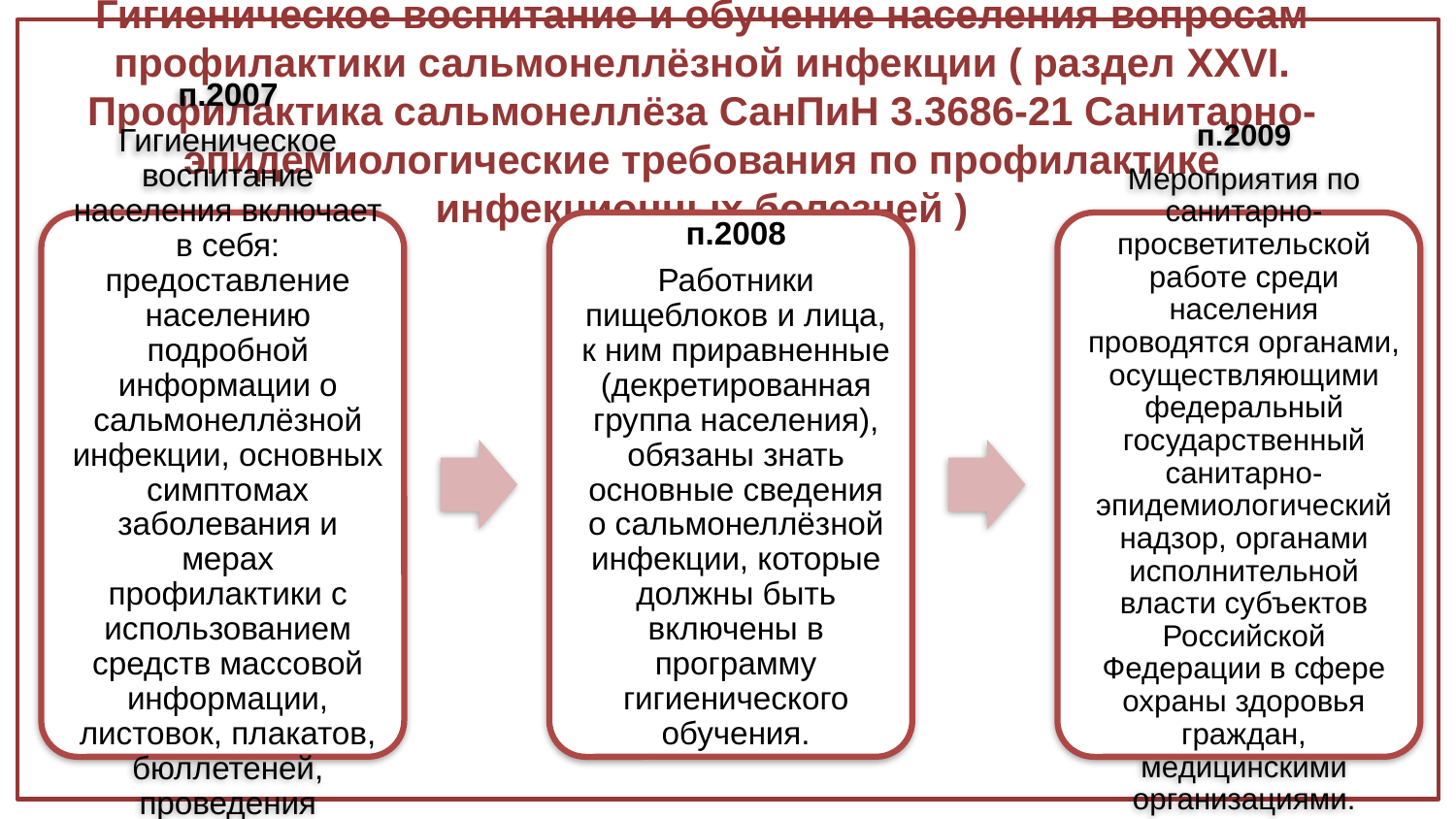

п.2007
Гигиеническое воспитание населения включает в себя: предоставление населению подробной информации о сальмонеллёзной инфекции, основных симптомах заболевания и мерах профилактики с использованием средств массовой информации, листовок, плакатов, бюллетеней, проведения индивидуальных бесед.

п.2008
Работники пищеблоков и лица, к ним приравненные (декретированная группа населения), обязаны знать основные сведения о сальмонеллёзной инфекции, которые должны быть включены в программу гигиенического обучения.

п.2009
Мероприятия по санитарно-просветительской работе среди населения проводятся органами, осуществляющими федеральный государственный санитарно-эпидемиологический надзор, органами исполнительной власти субъектов Российской Федерации в сфере охраны здоровья граждан, медицинскими организациями.
Гигиеническое воспитание и обучение населения вопросам профилактики сальмонеллёзной инфекции ( раздел XXVI. Профилактика сальмонеллёза СанПиН 3.3686-21 Санитарно-эпидемиологические требования по профилактике инфекционных болезней )